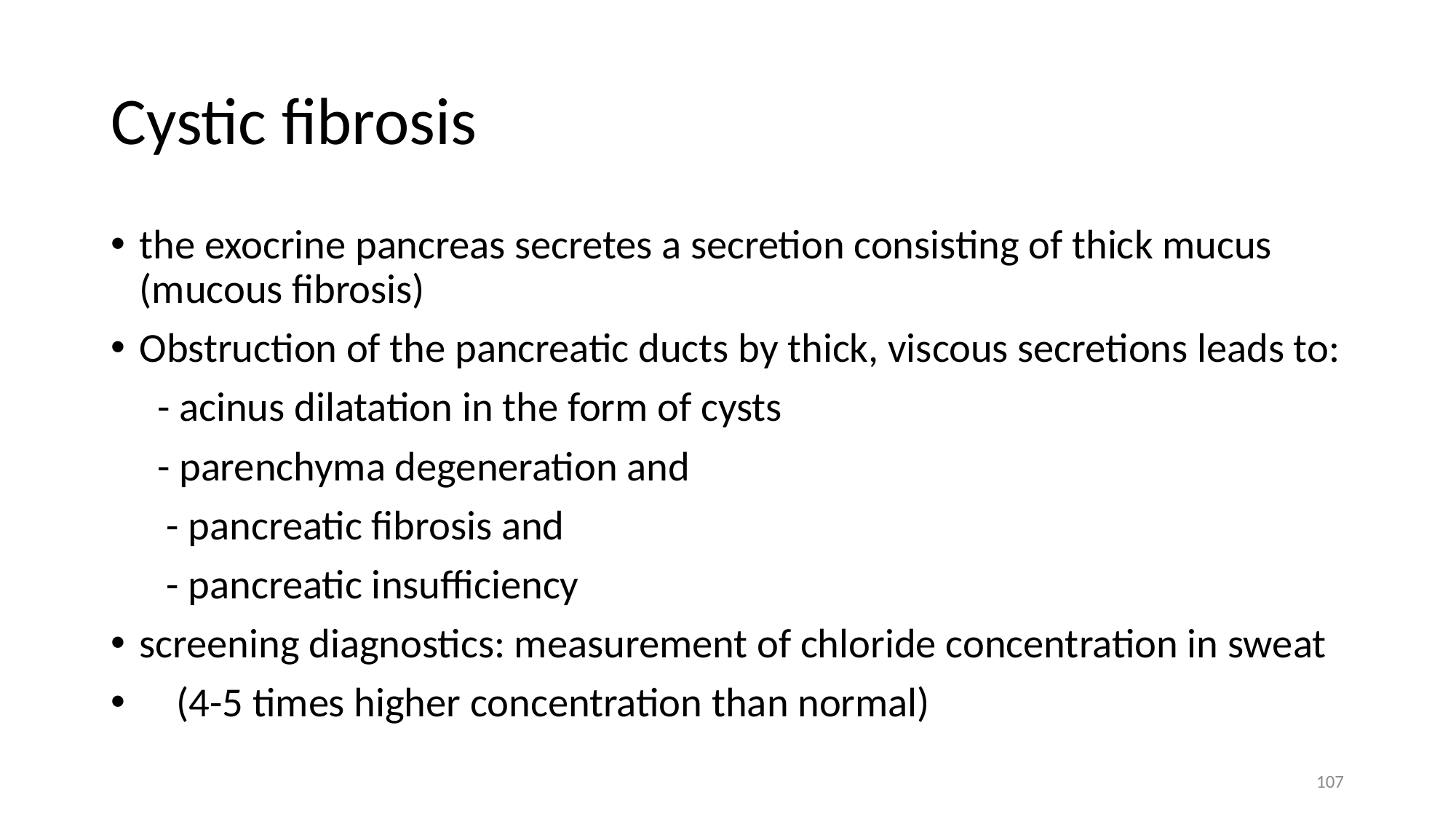

# Cystic fibrosis
the exocrine pancreas secretes a secretion consisting of thick mucus (mucous fibrosis)
Obstruction of the pancreatic ducts by thick, viscous secretions leads to:
     - acinus dilatation in the form of cysts
     - parenchyma degeneration and
      - pancreatic fibrosis and
      - pancreatic insufficiency
screening diagnostics: measurement of chloride concentration in sweat
    (4-5 times higher concentration than normal)
107